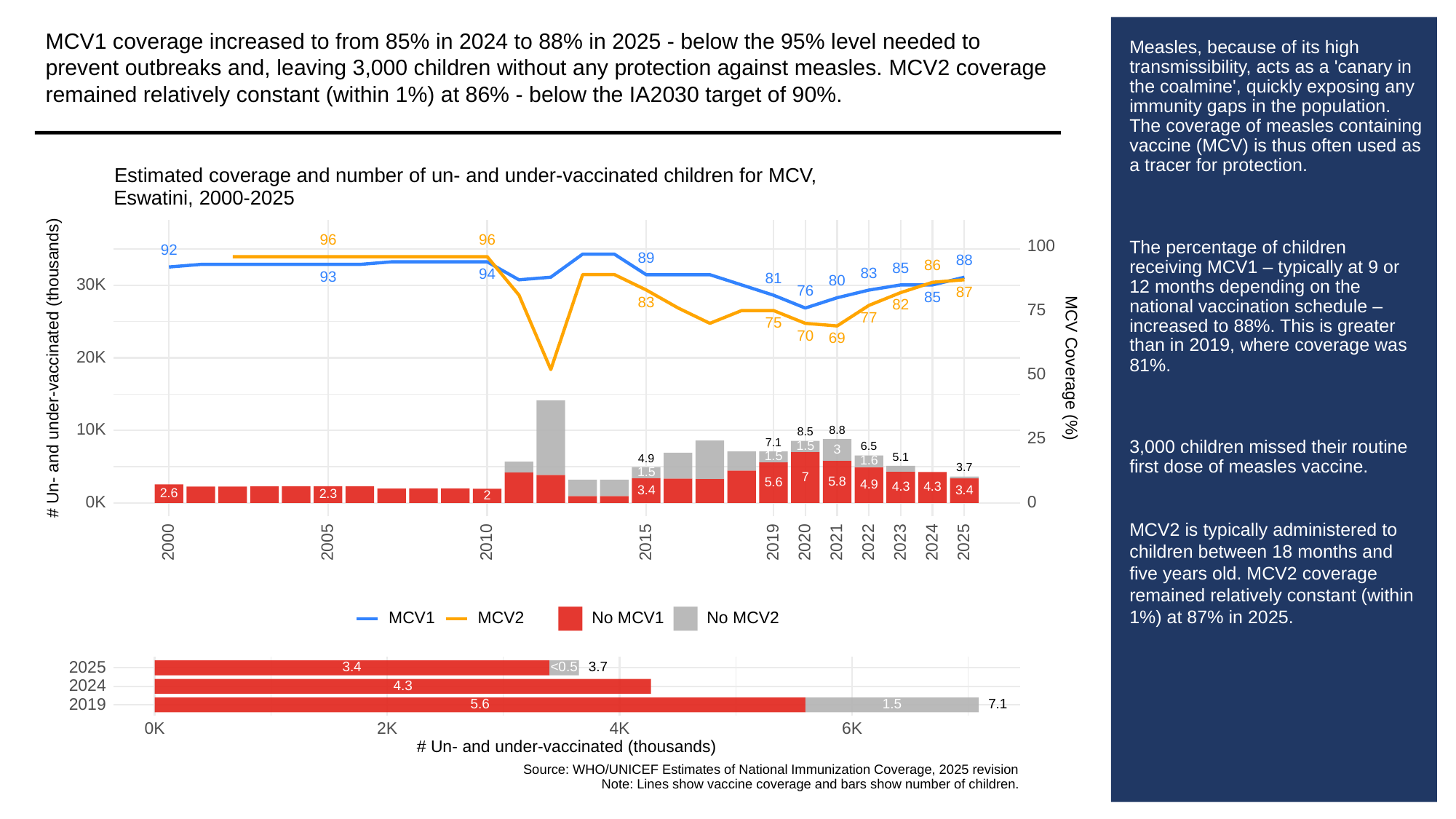

MCV1 coverage increased to from 85% in 2024 to 88% in 2025 - below the 95% level needed to prevent outbreaks and, leaving 3,000 children without any protection against measles. MCV2 coverage remained relatively constant (within 1%) at 86% - below the IA2030 target of 90%.
# Measles, because of its high transmissibility, acts as a 'canary in the coalmine', quickly exposing any immunity gaps in the population. The coverage of measles containing vaccine (MCV) is thus often used as a tracer for protection.

The percentage of children receiving MCV1 – typically at 9 or 12 months depending on the national vaccination schedule – increased to 88%. This is greater than in 2019, where coverage was 81%.

3,000 children missed their routine first dose of measles vaccine.

MCV2 is typically administered to children between 18 months and five years old. MCV2 coverage remained relatively constant (within 1%) at 87% in 2025.

Estimated coverage and number of un- and under-vaccinated children for MCV,
Eswatini, 2000-2025

96
96
100
92

89

88

86
85
83
94
93
81
80
30K

76
87
85
83
82
75
77
75

70
69
20K

# Un- and under-vaccinated (thousands)
MCV Coverage (%)
50

10K
8.8
8.5

25

7.1

1.5
6.5
3

1.5

5.1
4.9

1.6

3.7

1.5

7

5.8
5.6

4.9
4.3
4.3

3.4
3.4

2.6
2.3
2

0K
0

2023
2000
2005
2010
2015
2019
2020
2021
2022
2024
2025

MCV1
MCV2
No MCV1
No MCV2

2025
3.4
3.7
<0.5

2024
4.3

2019
5.6
1.5
7.1

0K
6K
2K
4K
# Un- and under-vaccinated (thousands)
Source: WHO/UNICEF Estimates of National Immunization Coverage, 2025 revision
Note: Lines show vaccine coverage and bars show number of children.